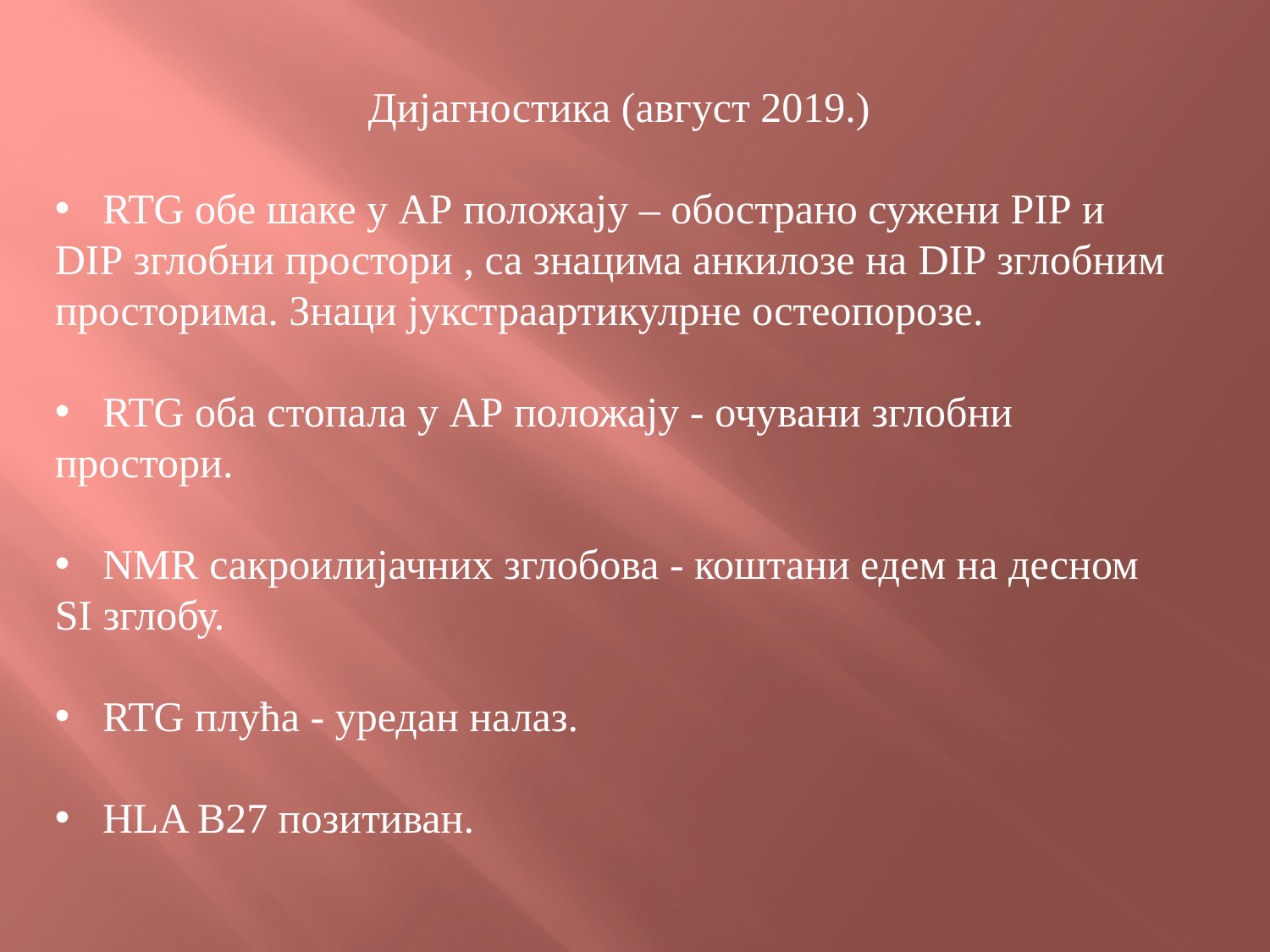

Дијагностика (август 2019.)

RTG обе шаке у AP положају – обострано сужени PIP и
DIP зглобни простори , са знацима анкилозе на DIP зглобним просторима. Знаци јукстраартикулрне остеопорозе.

RTG оба стопала у АP положају - очувани зглобни
простори.

NMR сакроилијачних зглобова - коштани едем на десном
SI зглобу.

RTG плућа - уредан налаз.

HLA B27 позитиван.